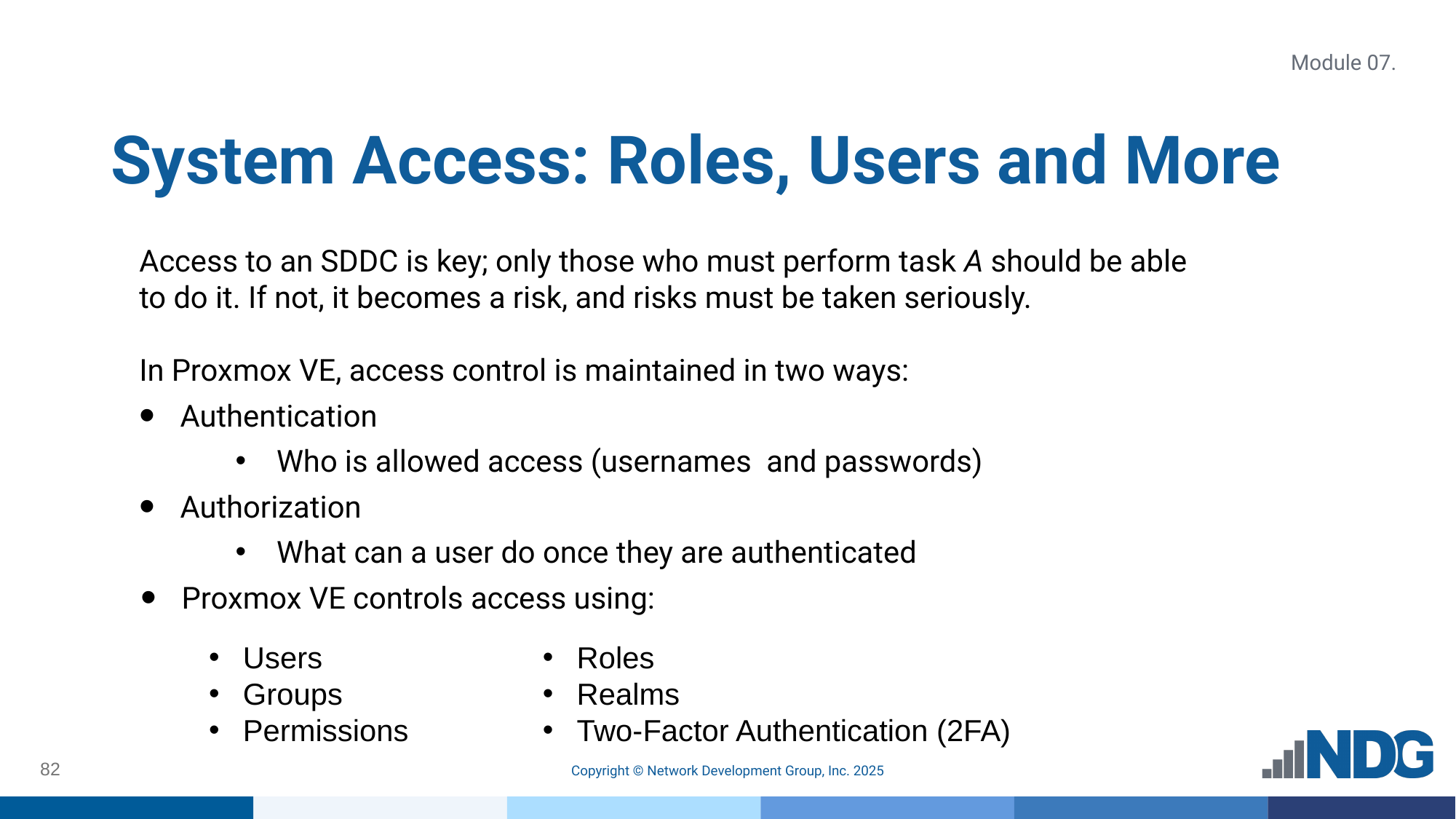

Module 07.
# System Access: Roles, Users and More
Access to an SDDC is key; only those who must perform task A should be able to do it. If not, it becomes a risk, and risks must be taken seriously.

In Proxmox VE, access control is maintained in two ways:
Authentication
Who is allowed access (usernames  and passwords)
Authorization
What can a user do once they are authenticated
Proxmox VE controls access using:
Roles
Realms
Two-Factor Authentication (2FA)
Users
Groups
Permissions